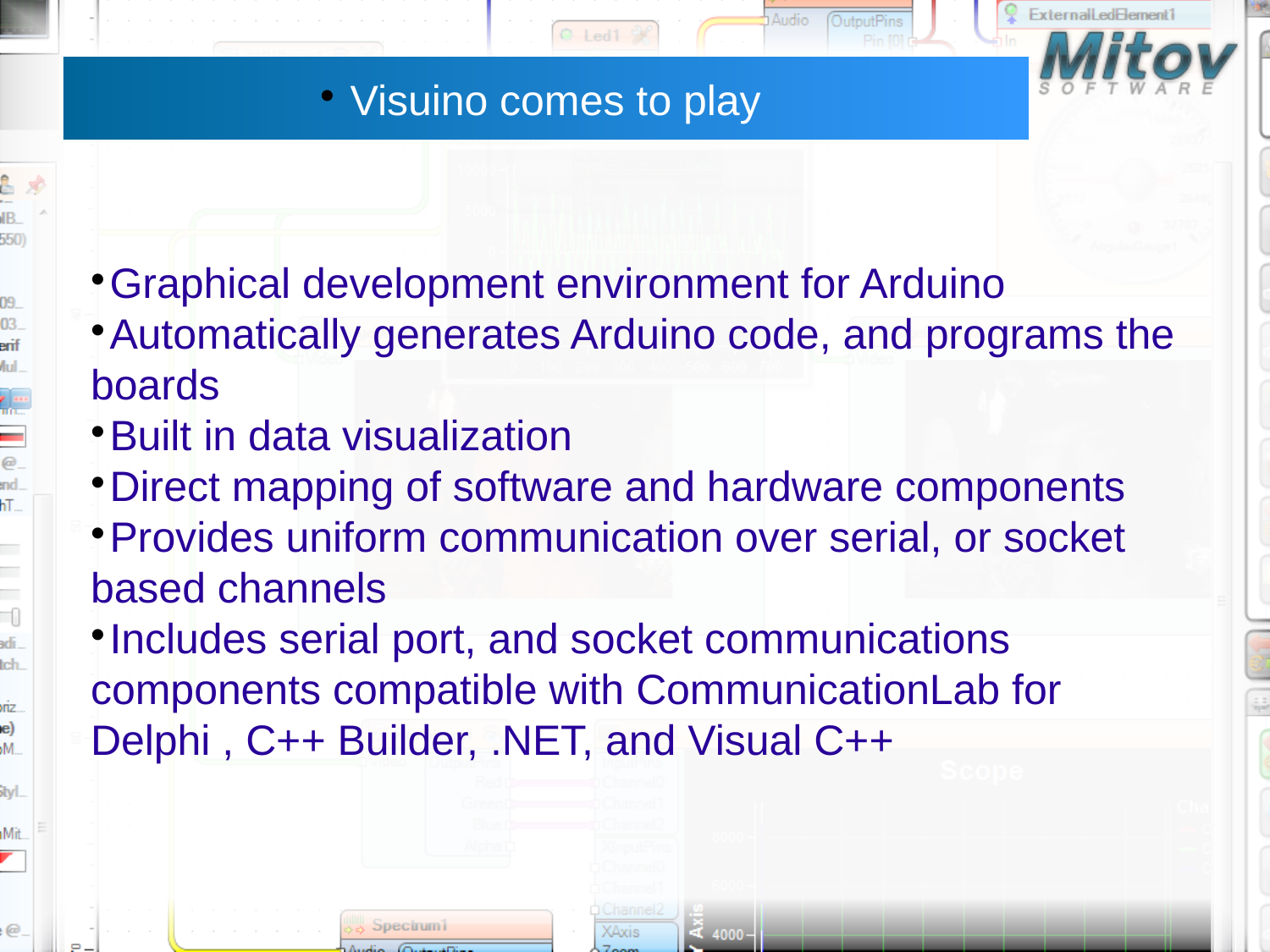

Visuino comes to play
Graphical development environment for Arduino
Automatically generates Arduino code, and programs the boards
Built in data visualization
Direct mapping of software and hardware components
Provides uniform communication over serial, or socket based channels
Includes serial port, and socket communications components compatible with CommunicationLab for Delphi , C++ Builder, .NET, and Visual C++